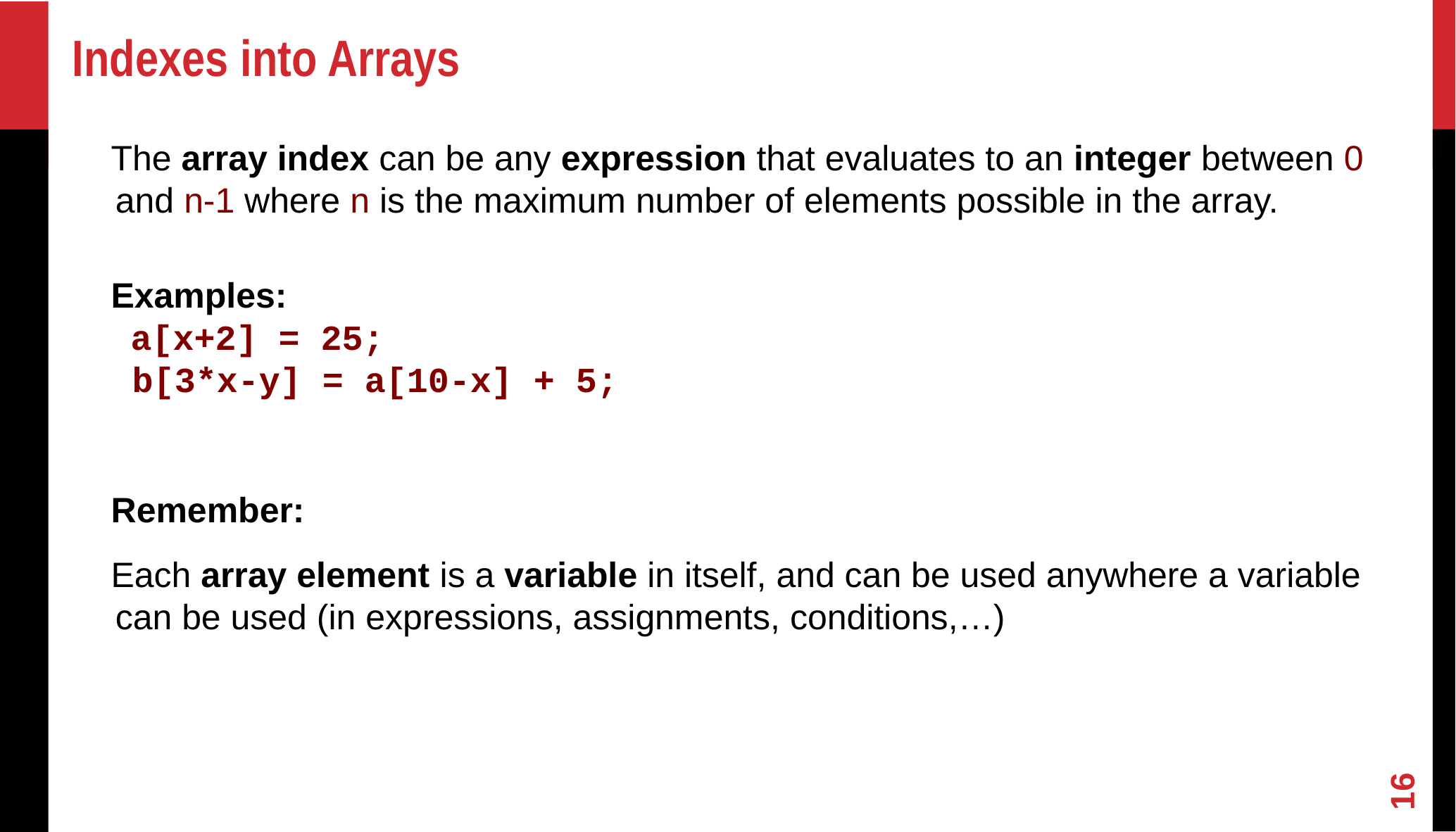

Indexes into Arrays
The array index can be any expression that evaluates to an integer between 0 and n-1 where n is the maximum number of elements possible in the array.

Examples:
  a[x+2] = 25;
 b[3*x-y] = a[10-x] + 5;

Remember:
Each array element is a variable in itself, and can be used anywhere a variable can be used (in expressions, assignments, conditions,…)

16